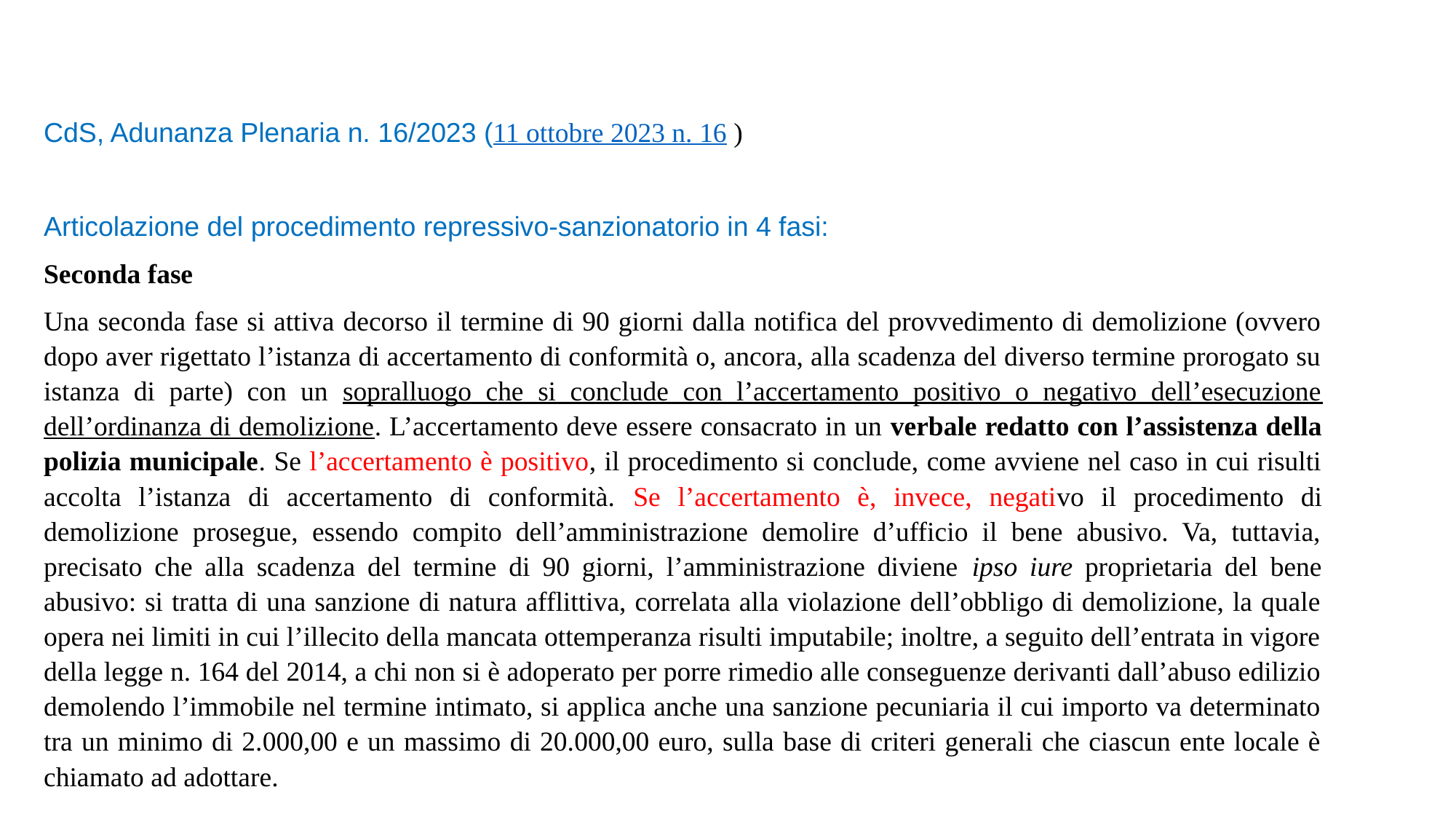

CdS, Adunanza Plenaria n. 16/2023 (11 ottobre 2023 n. 16 )

Articolazione del procedimento repressivo-sanzionatorio in 4 fasi:
Seconda fase
Una seconda fase si attiva decorso il termine di 90 giorni dalla notifica del provvedimento di demolizione (ovvero dopo aver rigettato l’istanza di accertamento di conformità o, ancora, alla scadenza del diverso termine prorogato su istanza di parte) con un sopralluogo che si conclude con l’accertamento positivo o negativo dell’esecuzione dell’ordinanza di demolizione. L’accertamento deve essere consacrato in un verbale redatto con l’assistenza della polizia municipale. Se l’accertamento è positivo, il procedimento si conclude, come avviene nel caso in cui risulti accolta l’istanza di accertamento di conformità. Se l’accertamento è, invece, negativo il procedimento di demolizione prosegue, essendo compito dell’amministrazione demolire d’ufficio il bene abusivo. Va, tuttavia, precisato che alla scadenza del termine di 90 giorni, l’amministrazione diviene ipso iure proprietaria del bene abusivo: si tratta di una sanzione di natura afflittiva, correlata alla violazione dell’obbligo di demolizione, la quale opera nei limiti in cui l’illecito della mancata ottemperanza risulti imputabile; inoltre, a seguito dell’entrata in vigore della legge n. 164 del 2014, a chi non si è adoperato per porre rimedio alle conseguenze derivanti dall’abuso edilizio demolendo l’immobile nel termine intimato, si applica anche una sanzione pecuniaria il cui importo va determinato tra un minimo di 2.000,00 e un massimo di 20.000,00 euro, sulla base di criteri generali che ciascun ente locale è chiamato ad adottare.